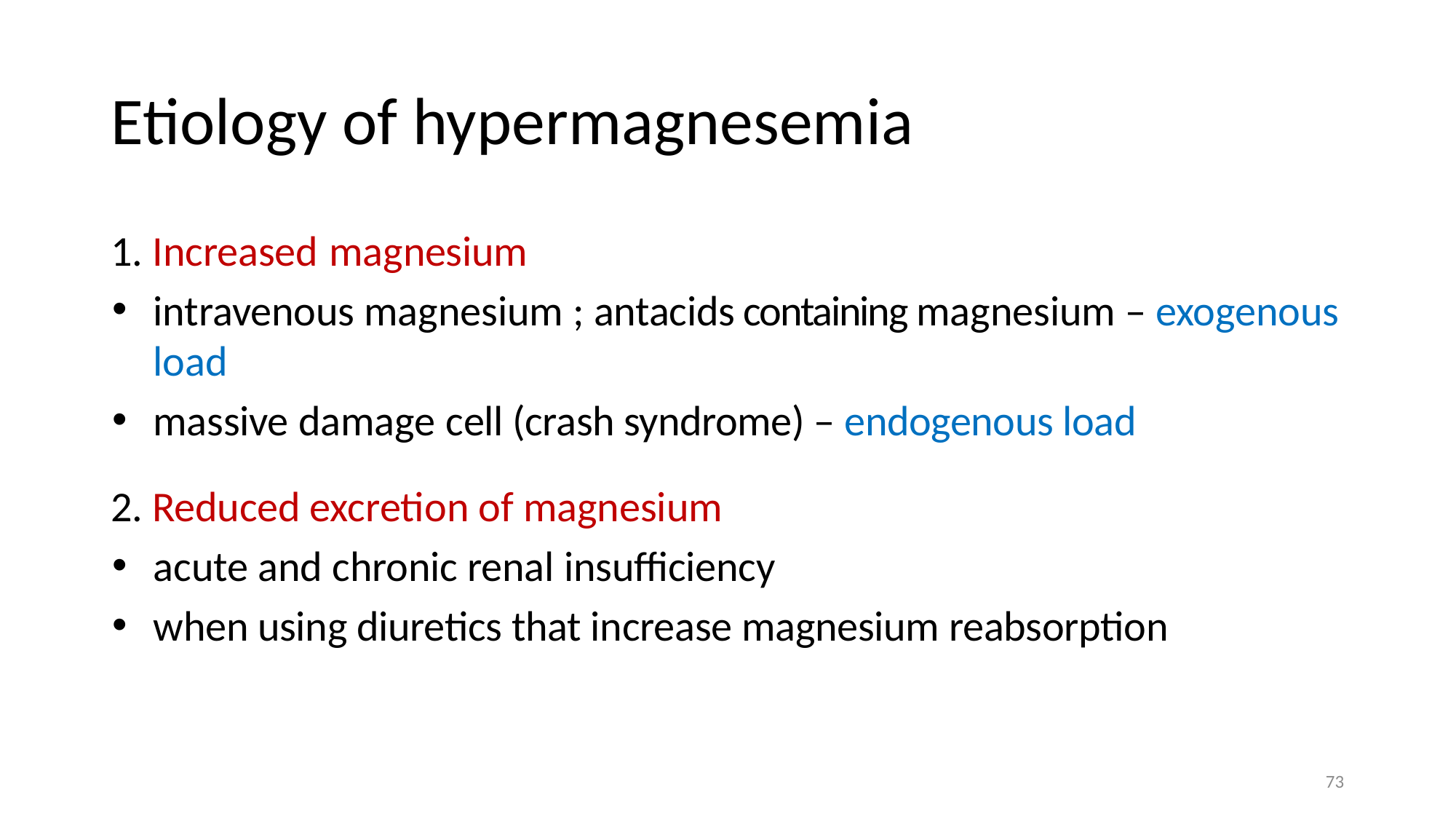

# Etiology of hypermagnesemia
1. Increased magnesium
intravenous magnesium ; antacids containing magnesium – exogenous load
massive damage cell (crash syndrome) – endogenous load
2. Reduced excretion of magnesium
acute and chronic renal insufficiency
when using diuretics that increase magnesium reabsorption
73